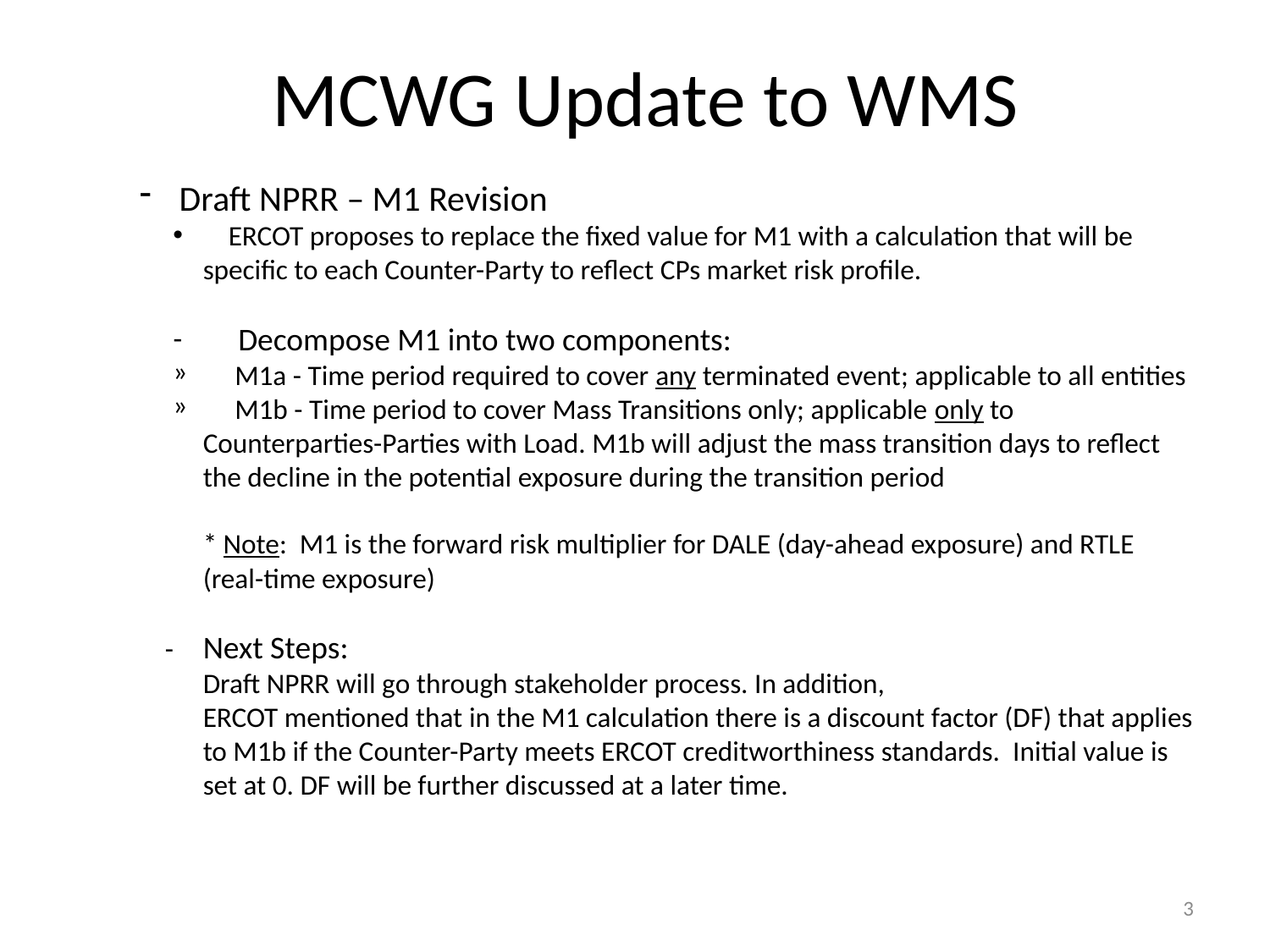

MCWG Update to WMS
Draft NPRR – M1 Revision
    ERCOT proposes to replace the fixed value for M1 with a calculation that will be specific to each Counter-Party to reflect CPs market risk profile.

     Decompose M1 into two components:
     M1a - Time period required to cover any terminated event; applicable to all entities
     M1b - Time period to cover Mass Transitions only; applicable only to Counterparties-Parties with Load. M1b will adjust the mass transition days to reflect the decline in the potential exposure during the transition period

* Note:  M1 is the forward risk multiplier for DALE (day-ahead exposure) and RTLE (real-time exposure)

              -	Next Steps:
Draft NPRR will go through stakeholder process. In addition,
ERCOT mentioned that in the M1 calculation there is a discount factor (DF) that applies to M1b if the Counter-Party meets ERCOT creditworthiness standards.  Initial value is set at 0. DF will be further discussed at a later time.

3